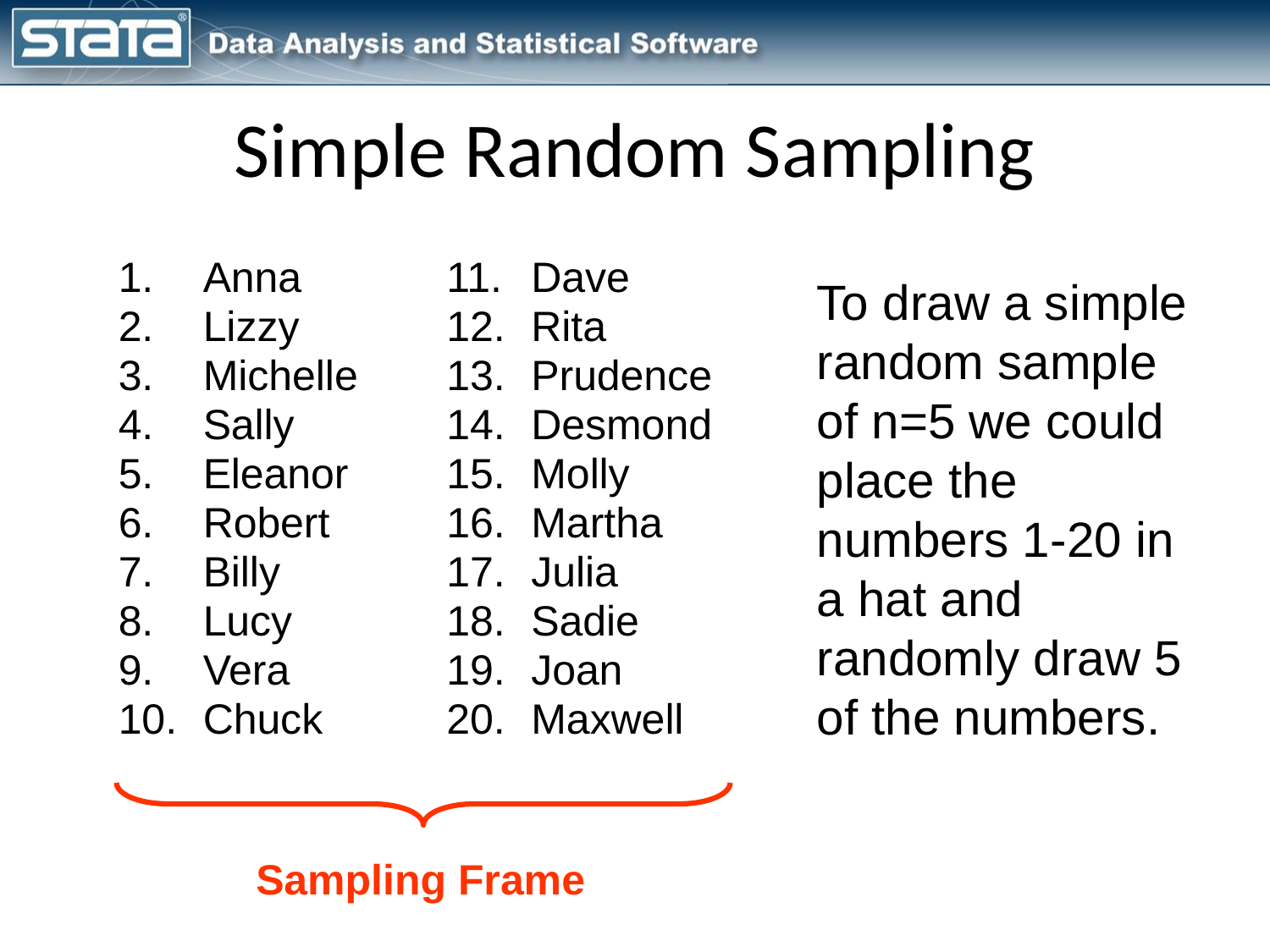

# Simple Random Sampling
Anna
Lizzy
Michelle
Sally
Eleanor
Robert
Billy
Lucy
Vera
Chuck

Dave
Rita
Prudence
Desmond
Molly
Martha
Julia
Sadie
Joan
Maxwell

To draw a simple random sample of n=5 we could place the numbers 1-20 in a hat and randomly draw 5 of the numbers.

Sampling Frame